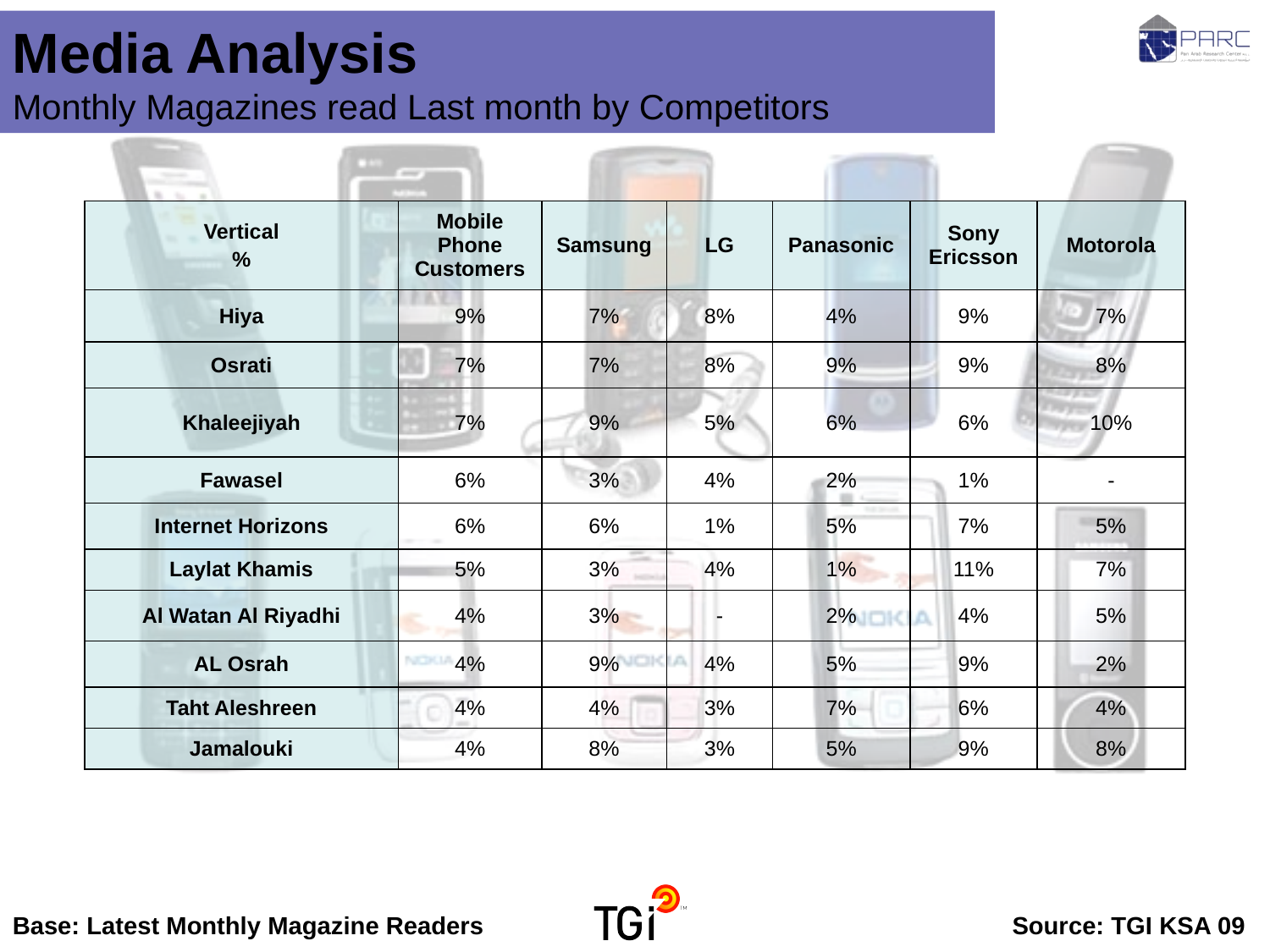

Media Analysis                                 Monthly Magazines read Last month by Competitors
| Vertical % | Mobile Phone Customers | Samsung | LG | Panasonic | Sony Ericsson | Motorola |
| --- | --- | --- | --- | --- | --- | --- |
| Hiya | 9% | 7% | 8% | 4% | 9% | 7% |
| Osrati | 7% | 7% | 8% | 9% | 9% | 8% |
| Khaleejiyah | 7% | 9% | 5% | 6% | 6% | 10% |
| Fawasel | 6% | 3% | 4% | 2% | 1% | - |
| Internet Horizons | 6% | 6% | 1% | 5% | 7% | 5% |
| Laylat Khamis | 5% | 3% | 4% | 1% | 11% | 7% |
| Al Watan Al Riyadhi | 4% | 3% | - | 2% | 4% | 5% |
| AL Osrah | 4% | 9% | 4% | 5% | 9% | 2% |
| Taht Aleshreen | 4% | 4% | 3% | 7% | 6% | 4% |
| Jamalouki | 4% | 8% | 3% | 5% | 9% | 8% |
Base: Latest Monthly Magazine Readers	Source: TGI KSA 09